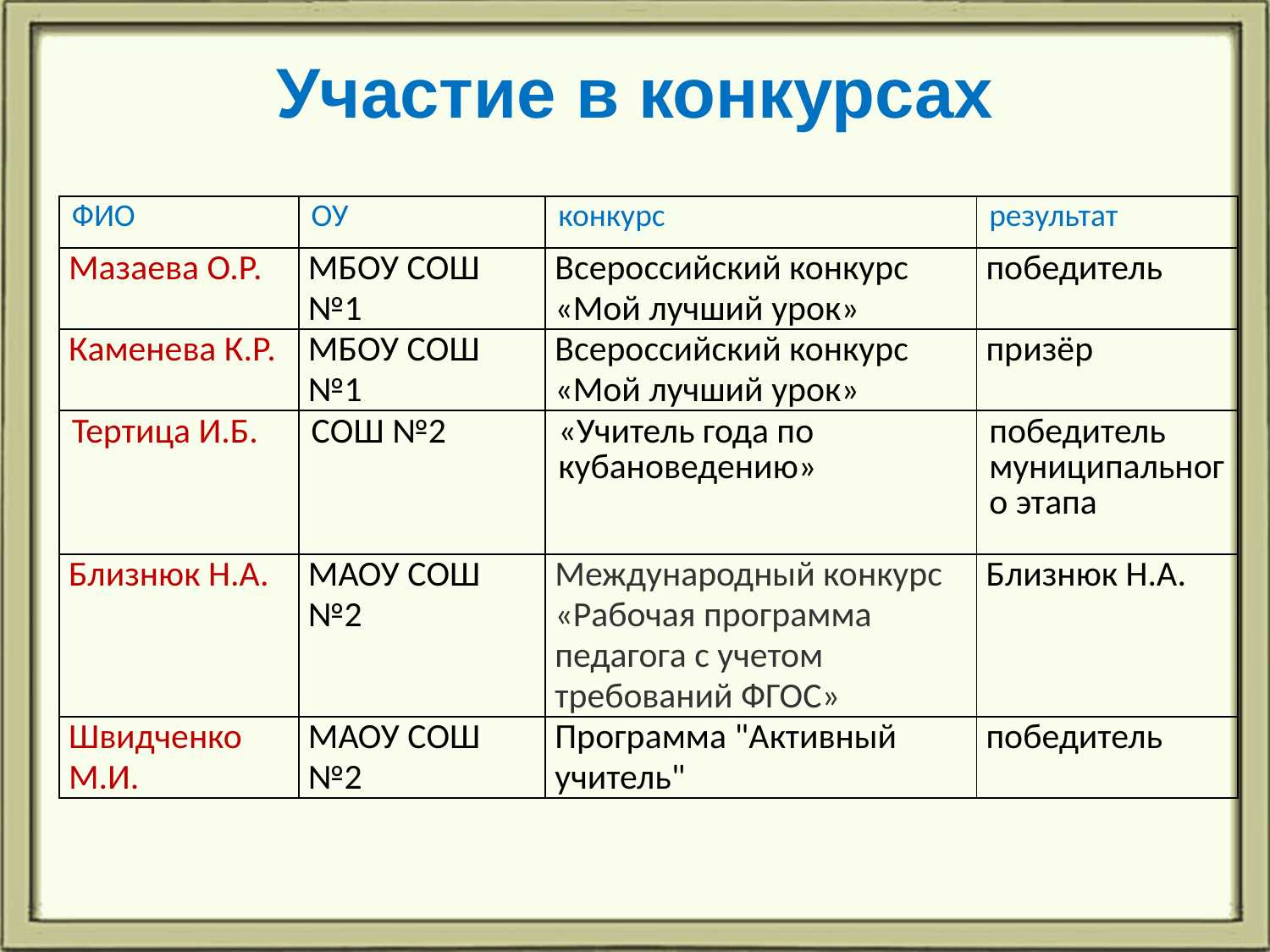

# Участие в конкурсах
| ФИО | ОУ | конкурс | результат |
| --- | --- | --- | --- |
| Мазаева О.Р. | МБОУ СОШ №1 | Всероссийский конкурс «Мой лучший урок» | победитель |
| Каменева К.Р. | МБОУ СОШ №1 | Всероссийский конкурс «Мой лучший урок» | призёр |
| Тертица И.Б. | СОШ №2 | «Учитель года по кубановедению» | победитель муниципального этапа |
| Близнюк Н.А. | МАОУ СОШ №2 | Международный конкурс «Рабочая программа педагога с учетом требований ФГОС» | Близнюк Н.А. |
| Швидченко М.И. | МАОУ СОШ №2 | Программа "Активный учитель" | победитель |